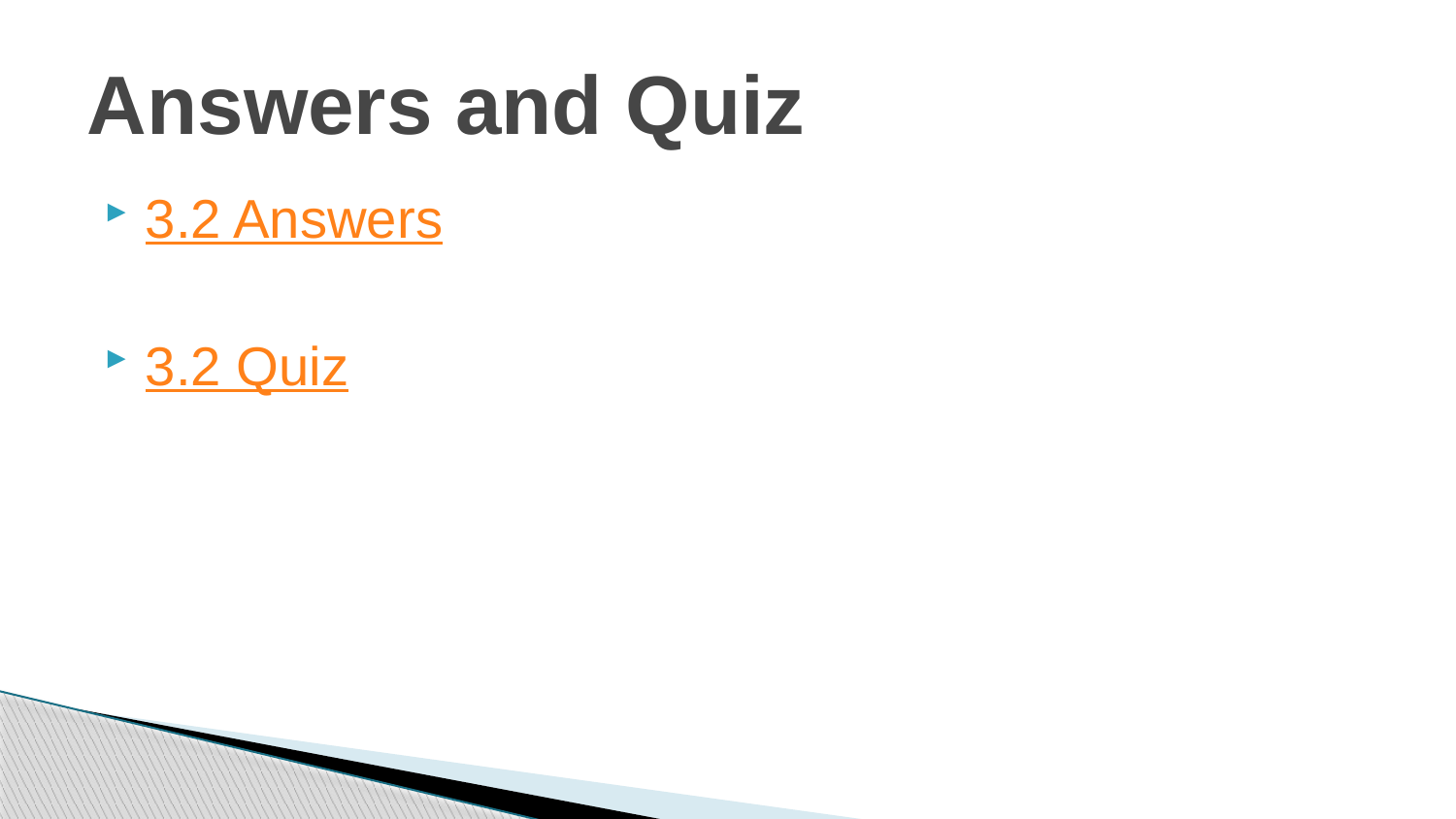

# Answers and Quiz
3.2 Answers

3.2 Quiz